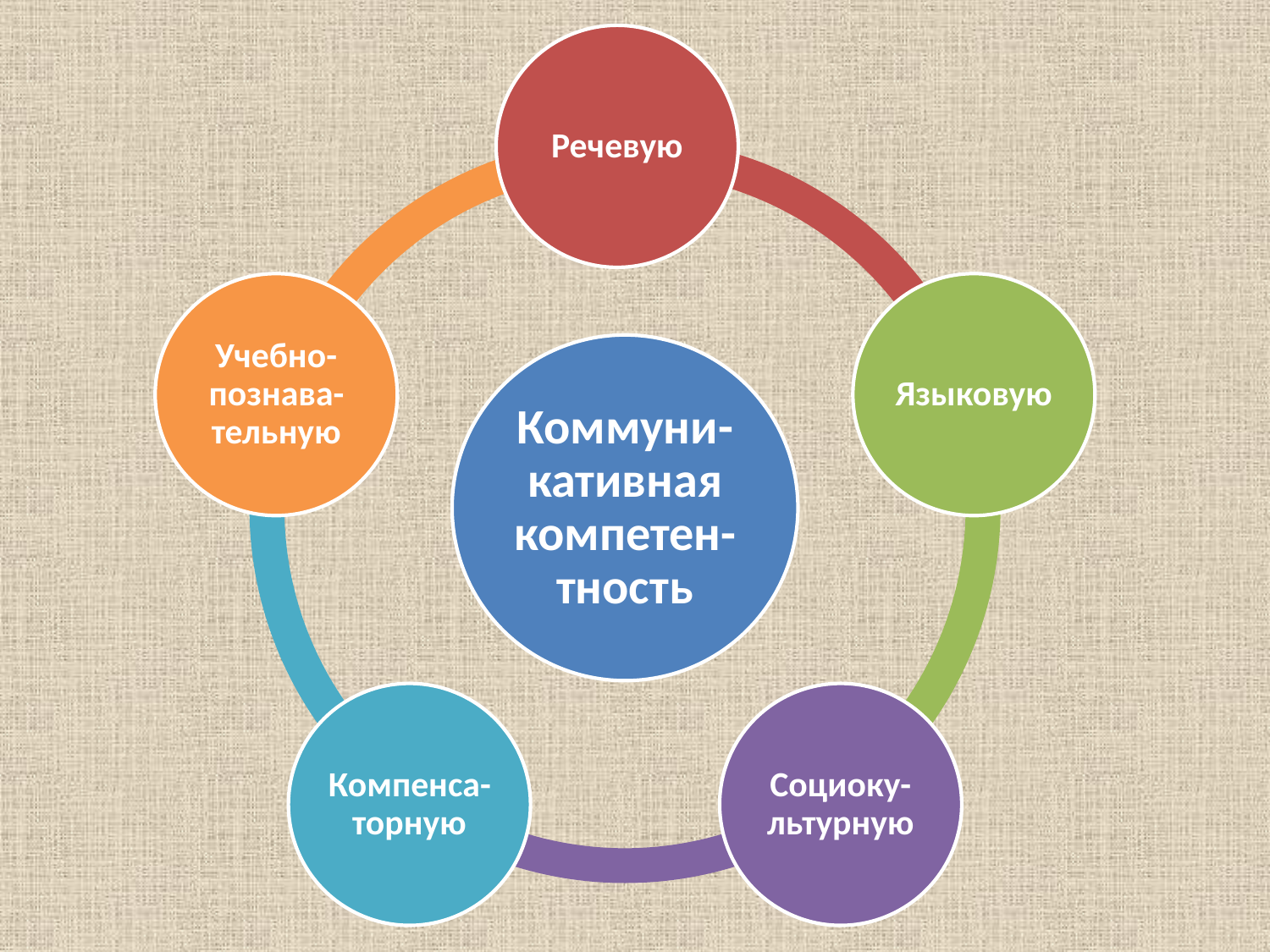

Коммуни-кативная компетен-тность
Речевую
Языковую
Социоку-льтурную
Компенса-торную
Учебно-познава-тельную
#